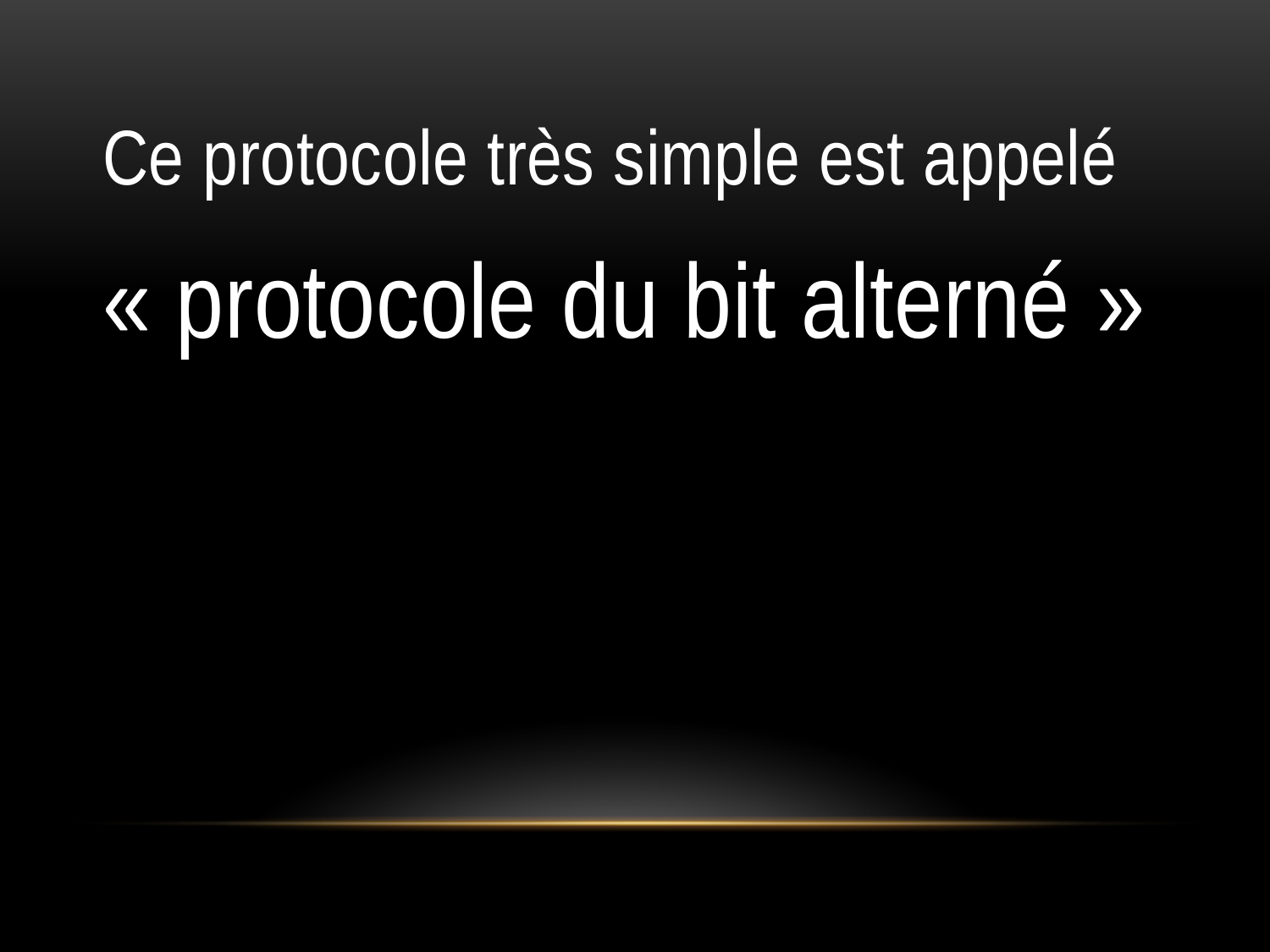

Ce protocole très simple est appelé
« protocole du bit alterné »